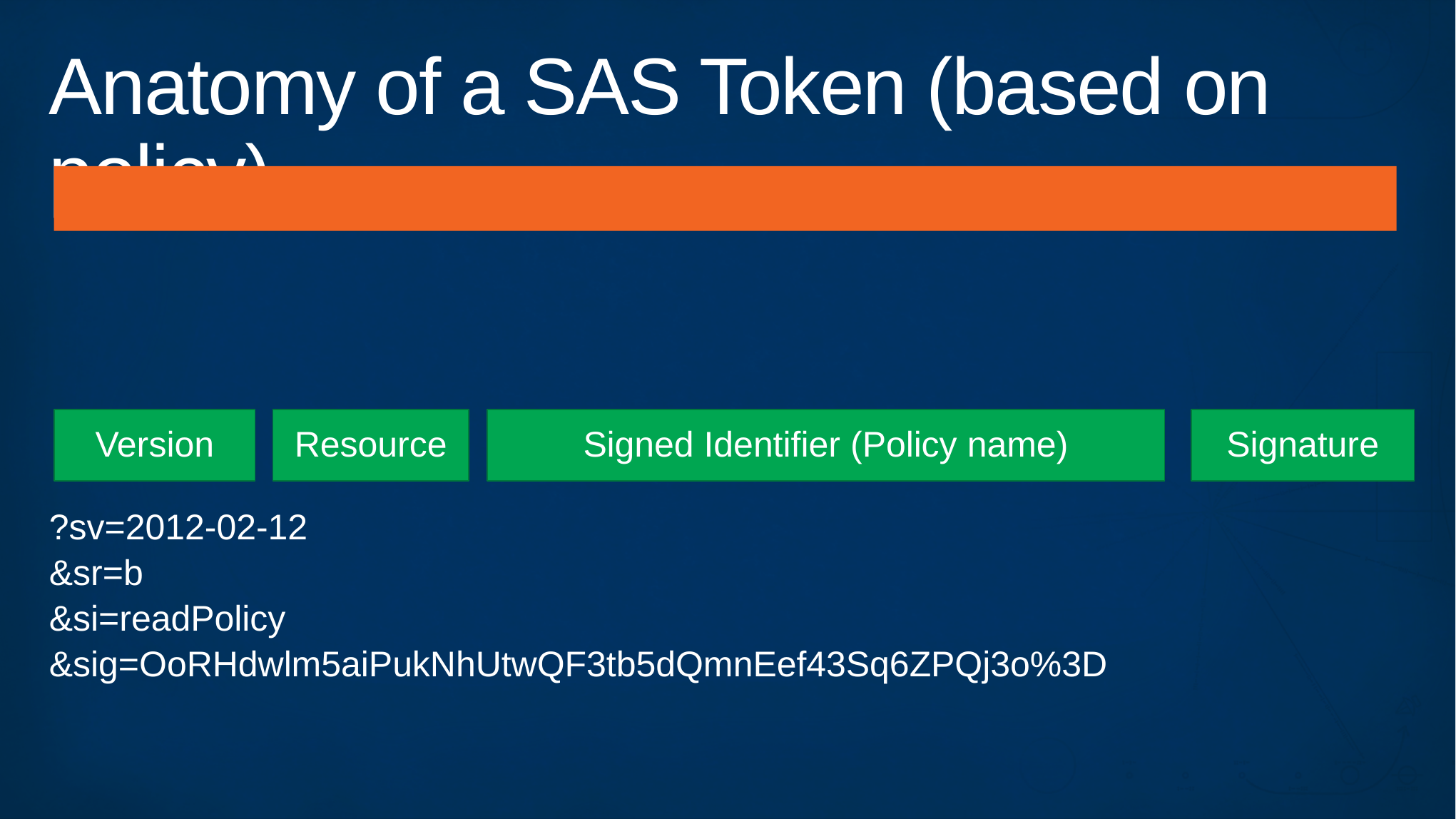

# Anatomy of a SAS Token (based on policy)

Version
Resource
Signed Identifier (Policy name)
Signature
?sv=2012-02-12
&sr=b
&si=readPolicy
&sig=OoRHdwlm5aiPukNhUtwQF3tb5dQmnEef43Sq6ZPQj3o%3D